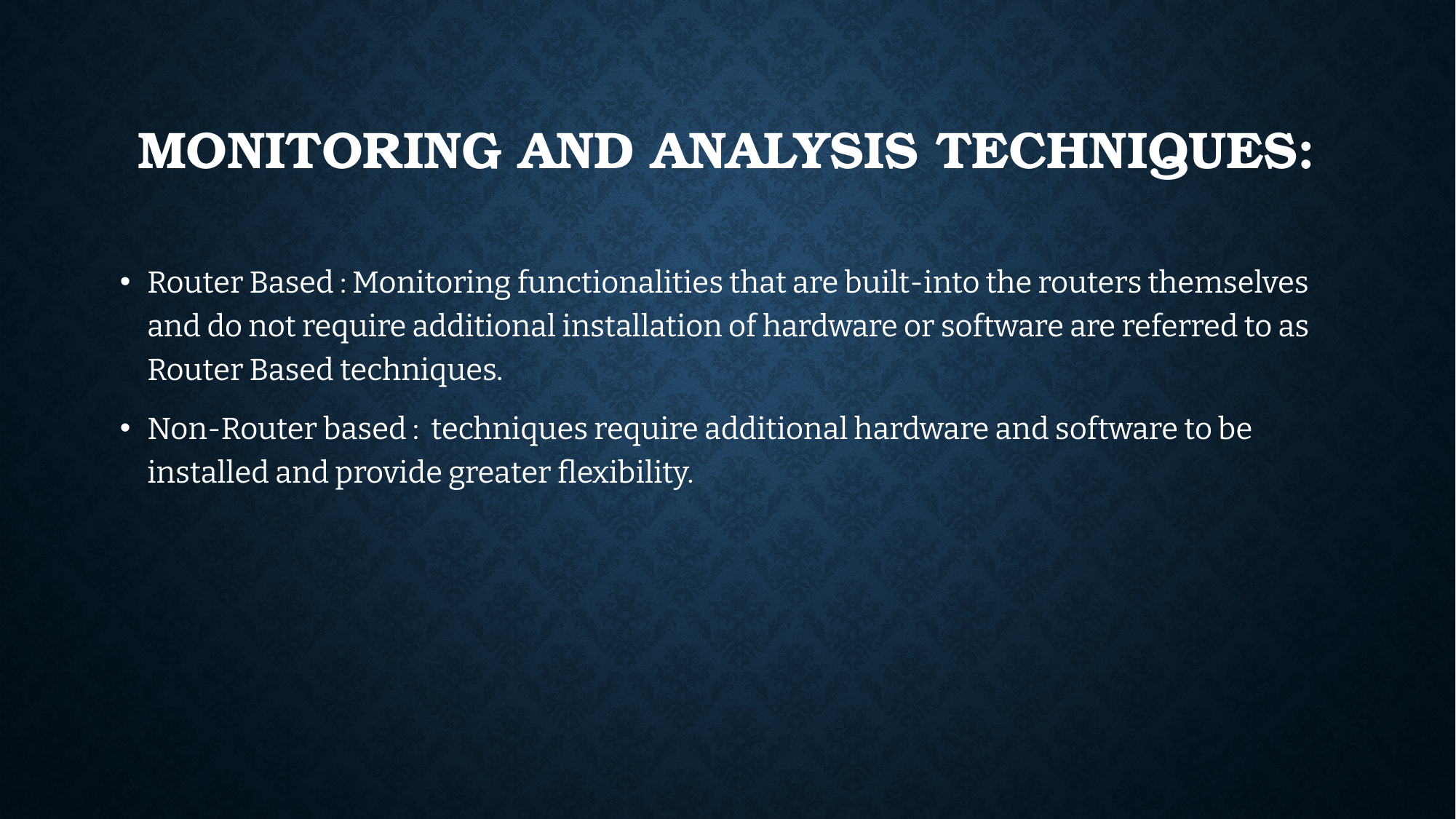

# Monitoring and Analysis Techniques:
Router Based : Monitoring functionalities that are built-into the routers themselves and do not require additional installation of hardware or software are referred to as Router Based techniques.
Non-Router based :  techniques require additional hardware and software to be installed and provide greater flexibility.